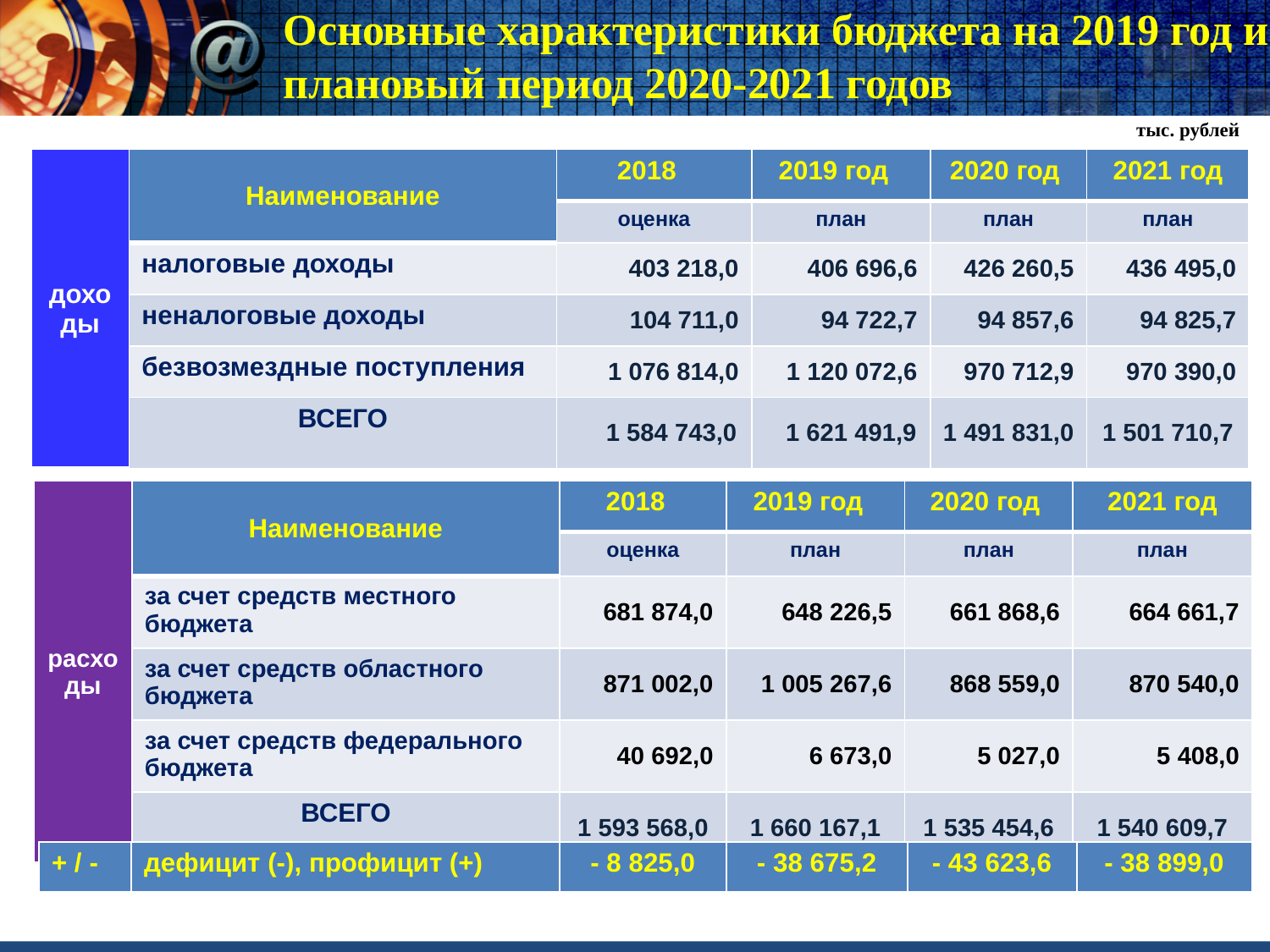

# Основные характеристики бюджета на 2019 год и плановый период 2020-2021 годов
тыс. рублей

| доходы | Наименование | 2018 | 2019 год | 2020 год | 2021 год |
| --- | --- | --- | --- | --- | --- |
|  |  | оценка | план | план | план |
|  | налоговые доходы | 403 218,0 | 406 696,6 | 426 260,5 | 436 495,0 |
|  | неналоговые доходы | 104 711,0 | 94 722,7 | 94 857,6 | 94 825,7 |
|  | безвозмездные поступления | 1 076 814,0 | 1 120 072,6 | 970 712,9 | 970 390,0 |
|  | ВСЕГО | 1 584 743,0 | 1 621 491,9 | 1 491 831,0 | 1 501 710,7 |
| расходы | Наименование | 2018 | 2019 год | 2020 год | 2021 год |
| --- | --- | --- | --- | --- | --- |
|  |  | оценка | план | план | план |
|  | за счет средств местного бюджета | 681 874,0 | 648 226,5 | 661 868,6 | 664 661,7 |
|  | за счет средств областного бюджета | 871 002,0 | 1 005 267,6 | 868 559,0 | 870 540,0 |
|  | за счет средств федерального бюджета | 40 692,0 | 6 673,0 | 5 027,0 | 5 408,0 |
|  | ВСЕГО | 1 593 568,0 | 1 660 167,1 | 1 535 454,6 | 1 540 609,7 |
| + / - | дефицит (-), профицит (+) | - 8 825,0 | - 38 675,2 | - 43 623,6 | - 38 899,0 |
| --- | --- | --- | --- | --- | --- |